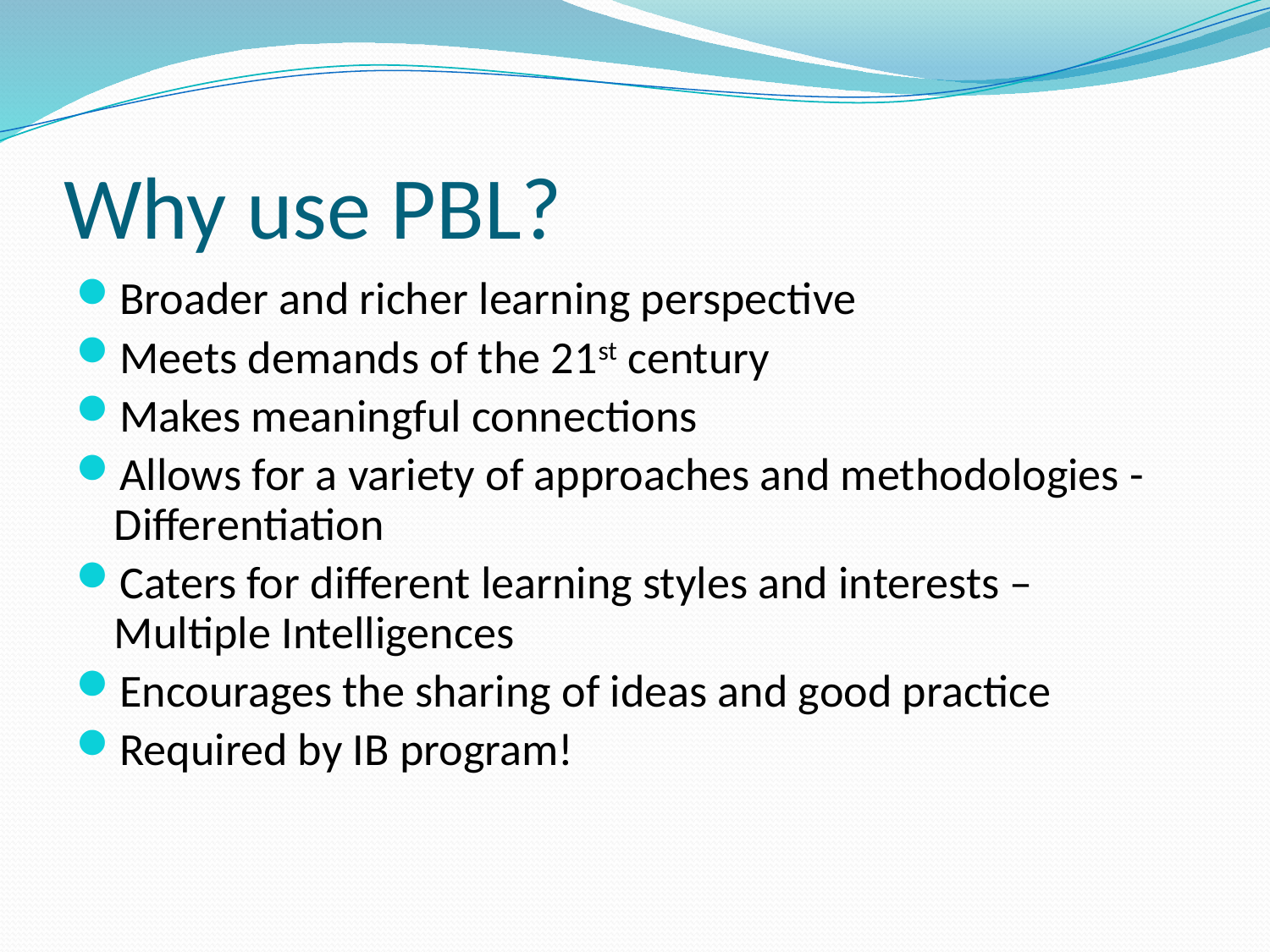

# Why use PBL?
Broader and richer learning perspective
Meets demands of the 21st century
Makes meaningful connections
Allows for a variety of approaches and methodologies -Differentiation
Caters for different learning styles and interests – Multiple Intelligences
Encourages the sharing of ideas and good practice
Required by IB program!